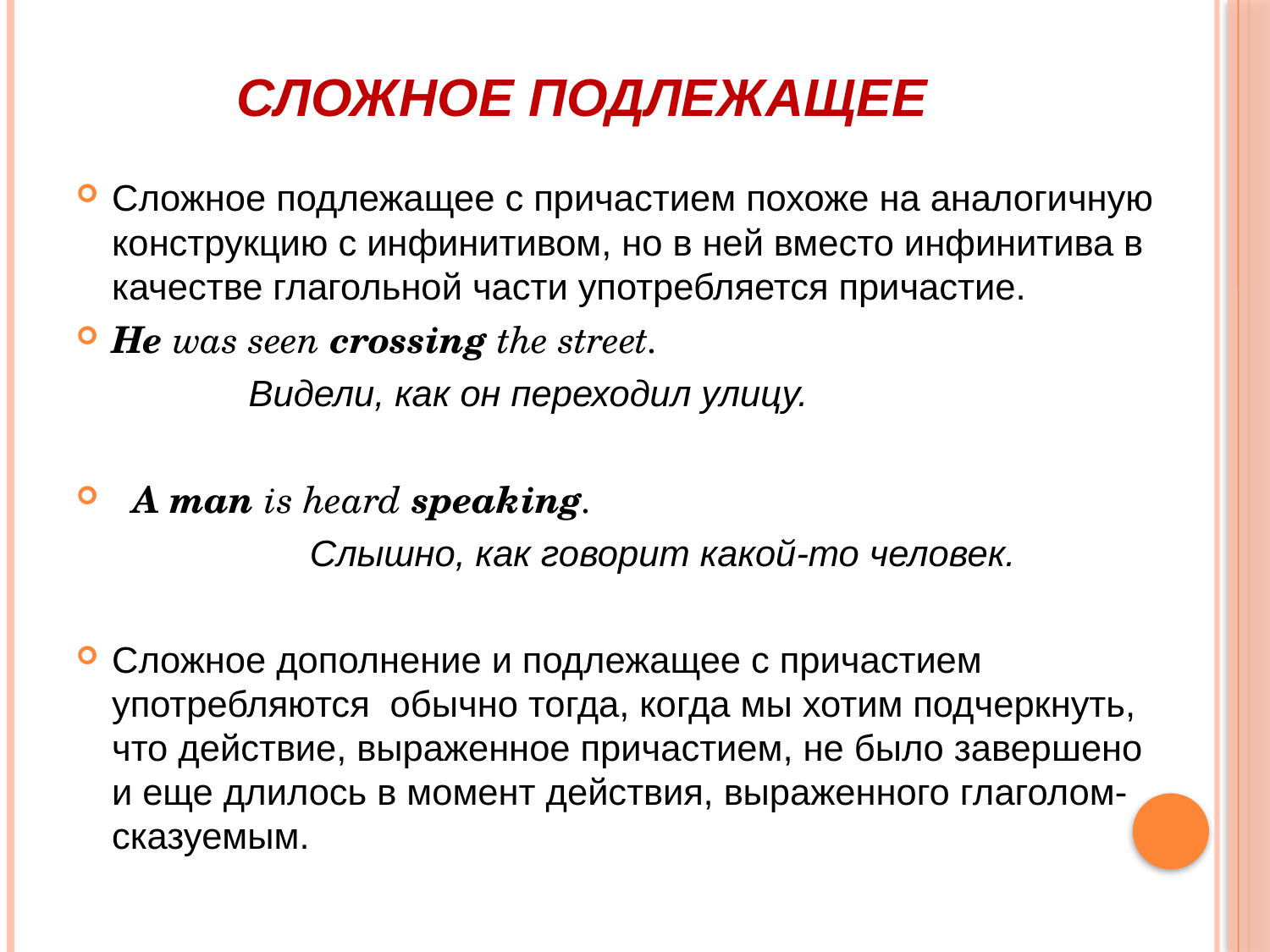

# СЛОЖНОЕ ПОДЛЕЖАЩЕЕ
Сложное подлежащее с причастием похоже на аналогичную конструкцию с инфинитивом, но в ней вместо инфинитива в качестве глагольной части употребляется причастие.
He was seen crossing the street.
                 Видели, как он переходил улицу.

  A man is heard speaking.
                       Слышно, как говорит какой-то человек.

Сложное дополнение и подлежащее с причастием употребляются  обычно тогда, когда мы хотим подчеркнуть, что действие, выраженное причастием, не было завершено и еще длилось в момент действия, выраженного глаголом-сказуемым.